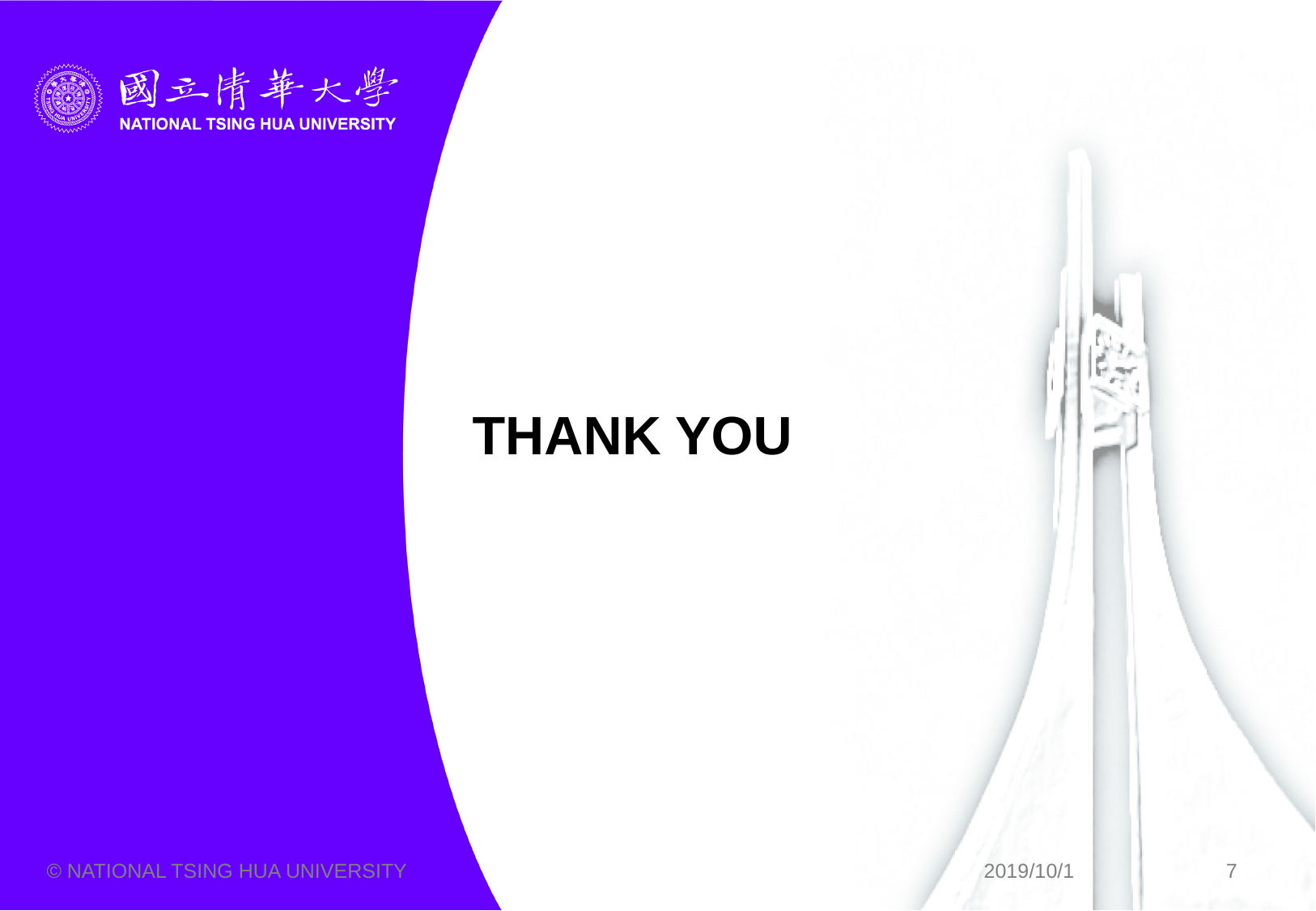

# Thank you
© NATIONAL TSING HUA UNIVERSITY
2019/10/1
7